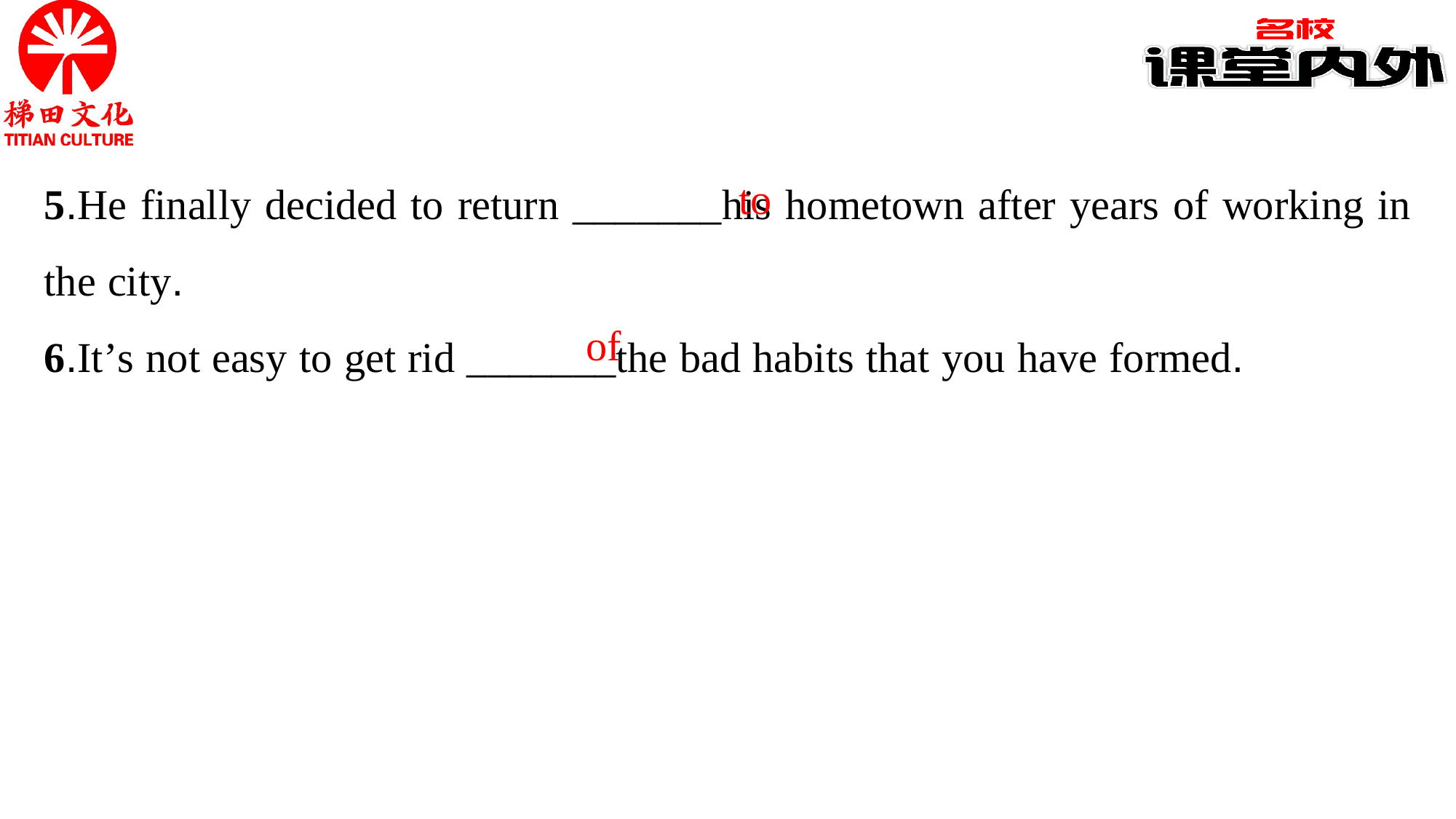

5.He finally decided to return _______his hometown after years of working in the city.
6.It’s not easy to get rid _______the bad habits that you have formed.
to
of